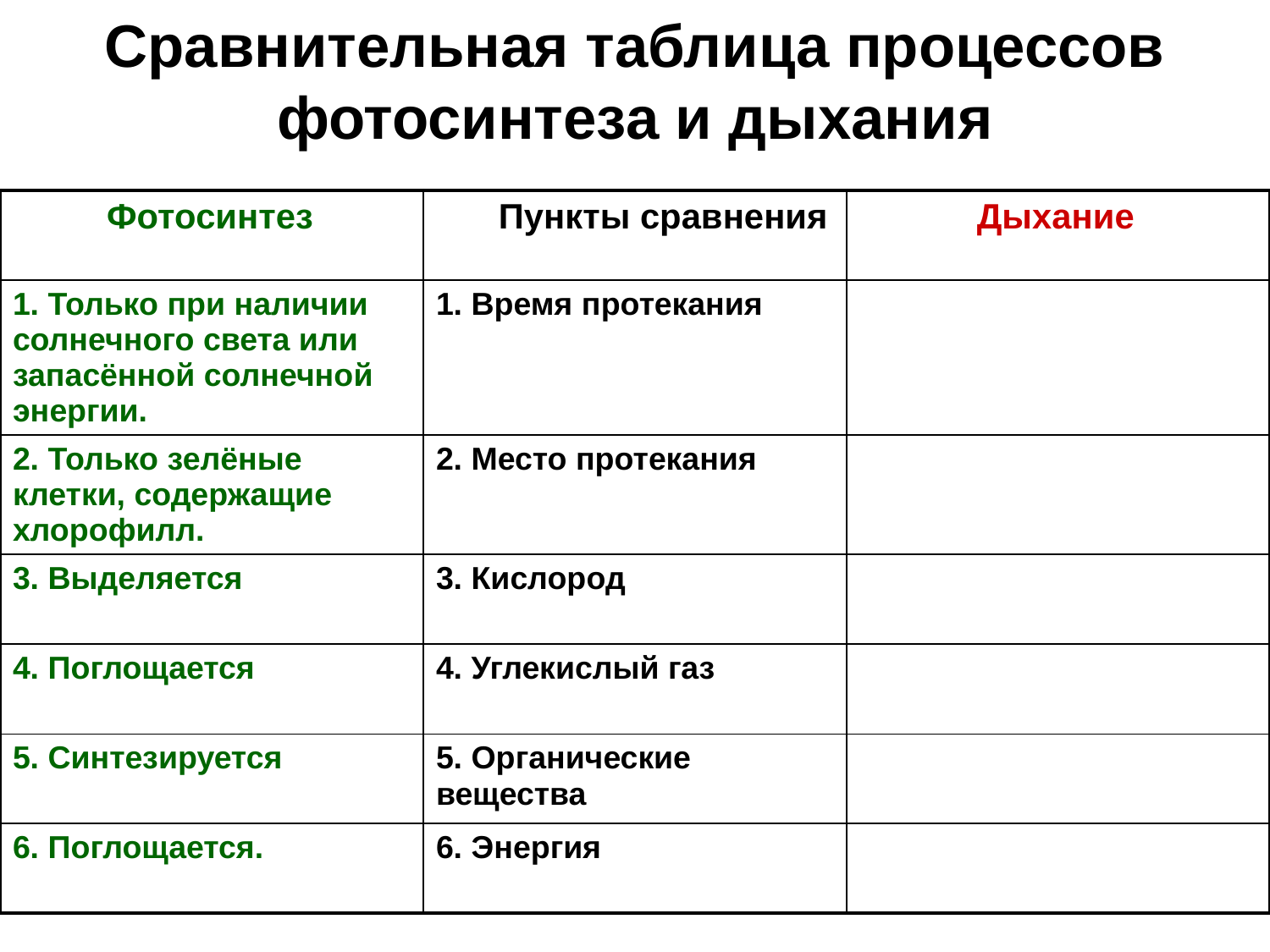

# Сравнительная таблица процессов фотосинтеза и дыхания
| Фотосинтез | Пункты сравнения | Дыхание |
| --- | --- | --- |
| 1. Только при наличии солнечного света или запасённой солнечной энергии. | 1. Время протекания |  |
| 2. Только зелёные клетки, содержащие хлорофилл. | 2. Место протекания |  |
| 3. Выделяется | 3. Кислород |  |
| 4. Поглощается | 4. Углекислый газ |  |
| 5. Синтезируется | 5. Органические вещества |  |
| 6. Поглощается. | 6. Энергия |  |